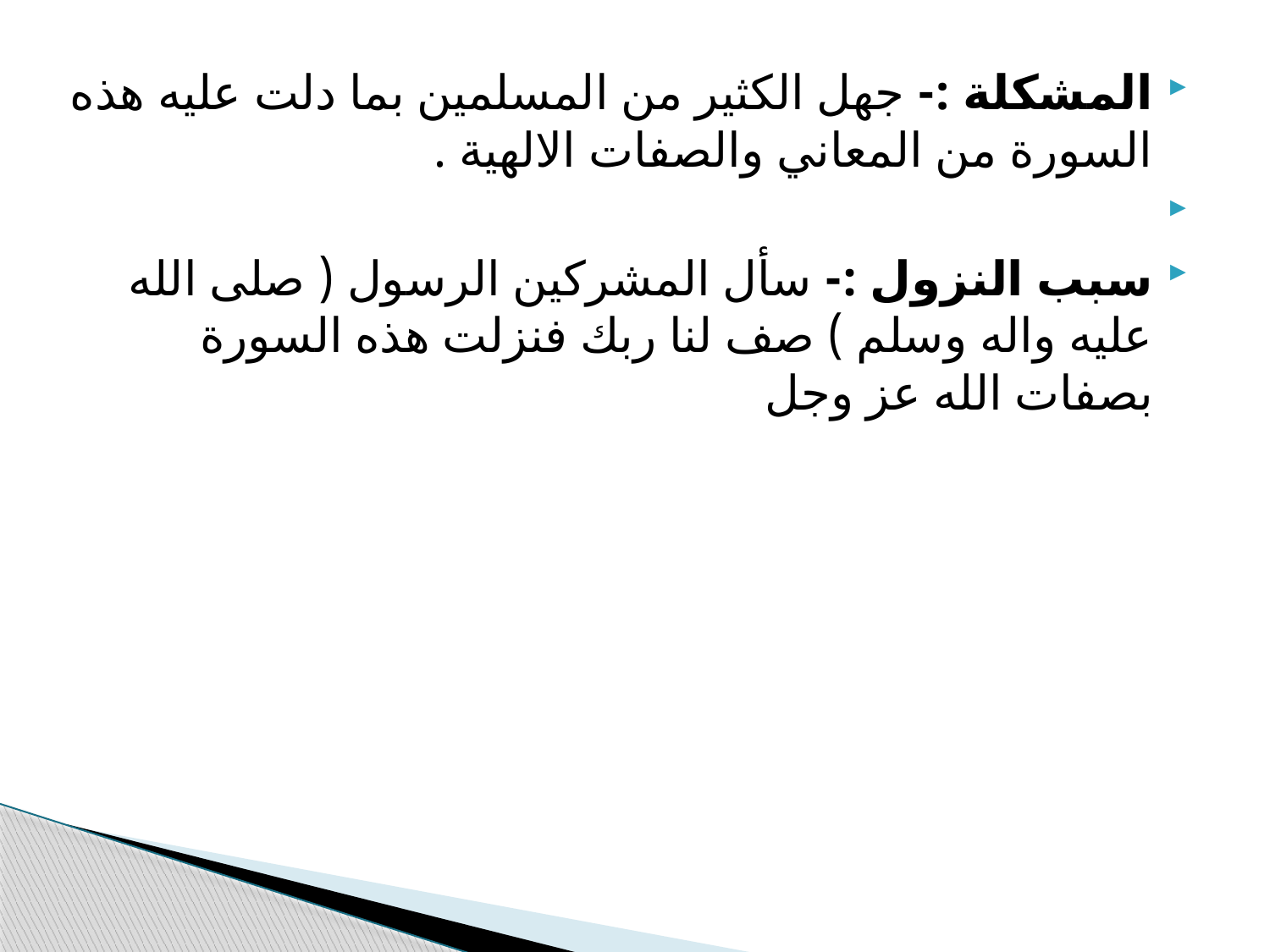

المشكلة :- جهل الكثير من المسلمين بما دلت عليه هذه السورة من المعاني والصفات الالهية .

سبب النزول :- سأل المشركين الرسول ( صلى الله عليه واله وسلم ) صف لنا ربك فنزلت هذه السورة بصفات الله عز وجل